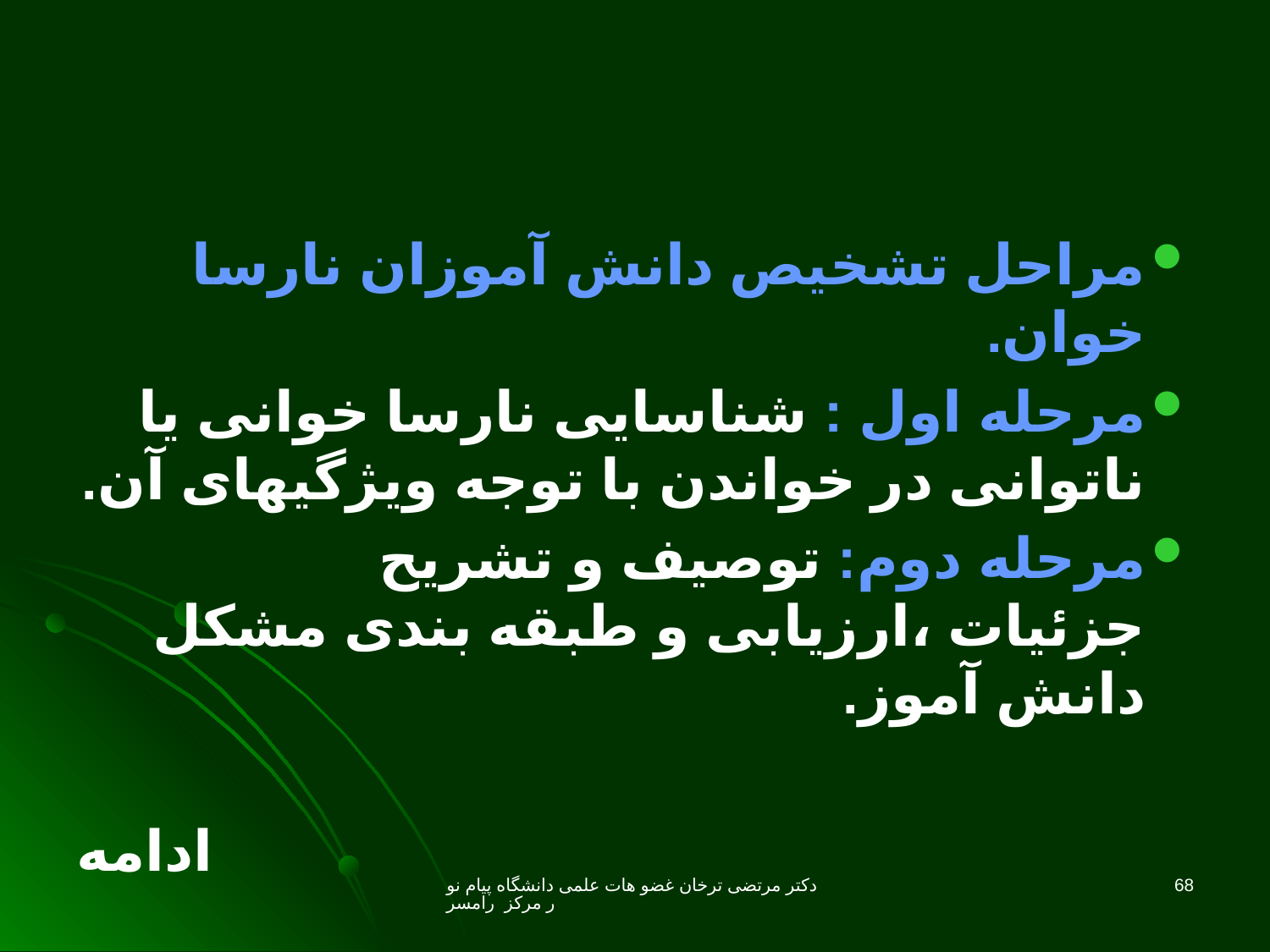

مراحل تشخیص دانش آموزان نارسا خوان.
مرحله اول : شناسایی نارسا خوانی یا ناتوانی در خواندن با توجه ویژگیهای آن.
مرحله دوم: توصیف و تشریح جزئیات ،ارزیابی و طبقه بندی مشکل دانش آموز.

ادامه
دکتر مرتضی ترخان غضو هات علمی دانشگاه پیام نور مرکز رامسر
68